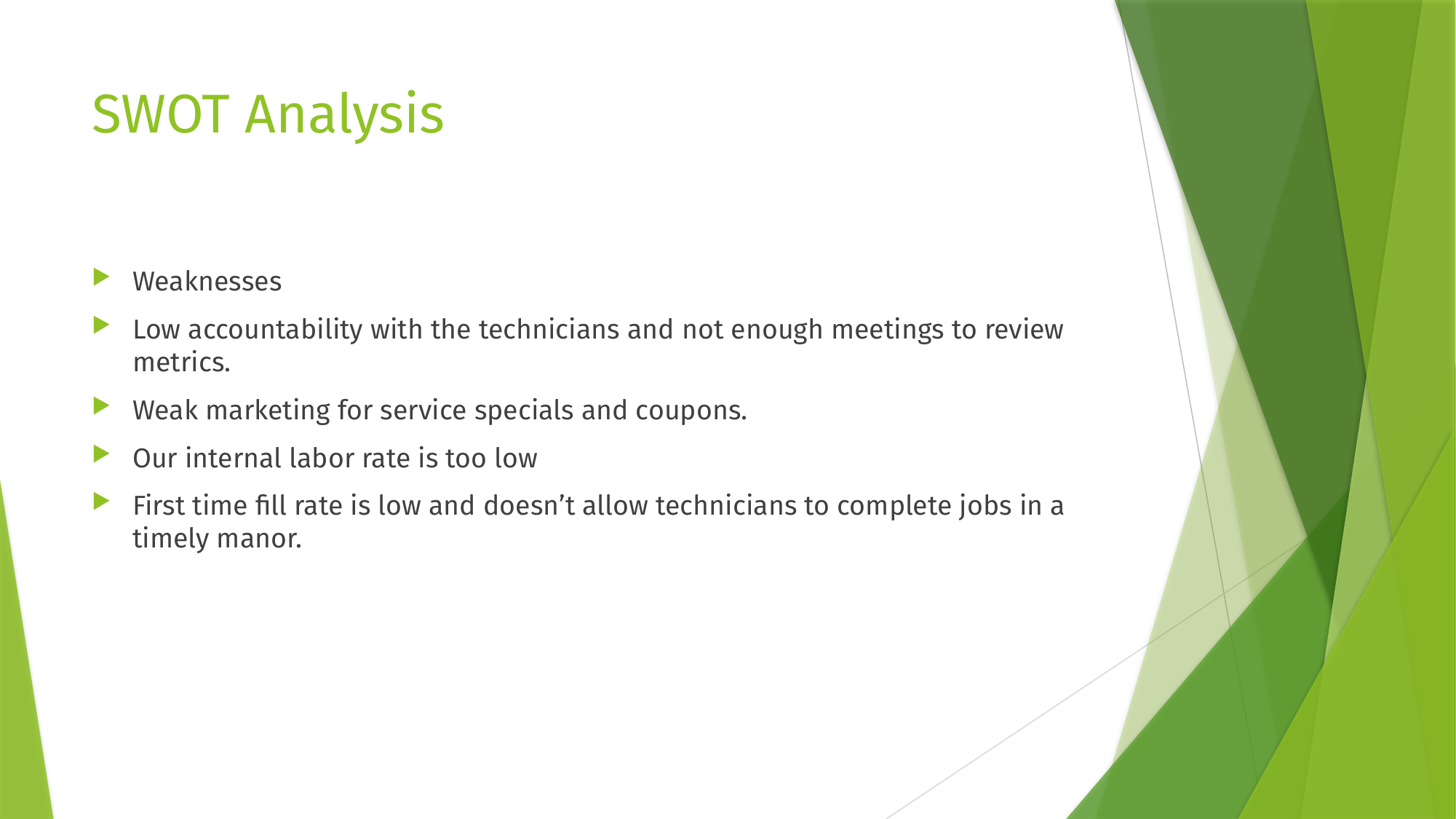

# SWOT Analysis
Weaknesses
Low accountability with the technicians and not enough meetings to review metrics.
Weak marketing for service specials and coupons.
Our internal labor rate is too low
First time fill rate is low and doesn’t allow technicians to complete jobs in a timely manor.